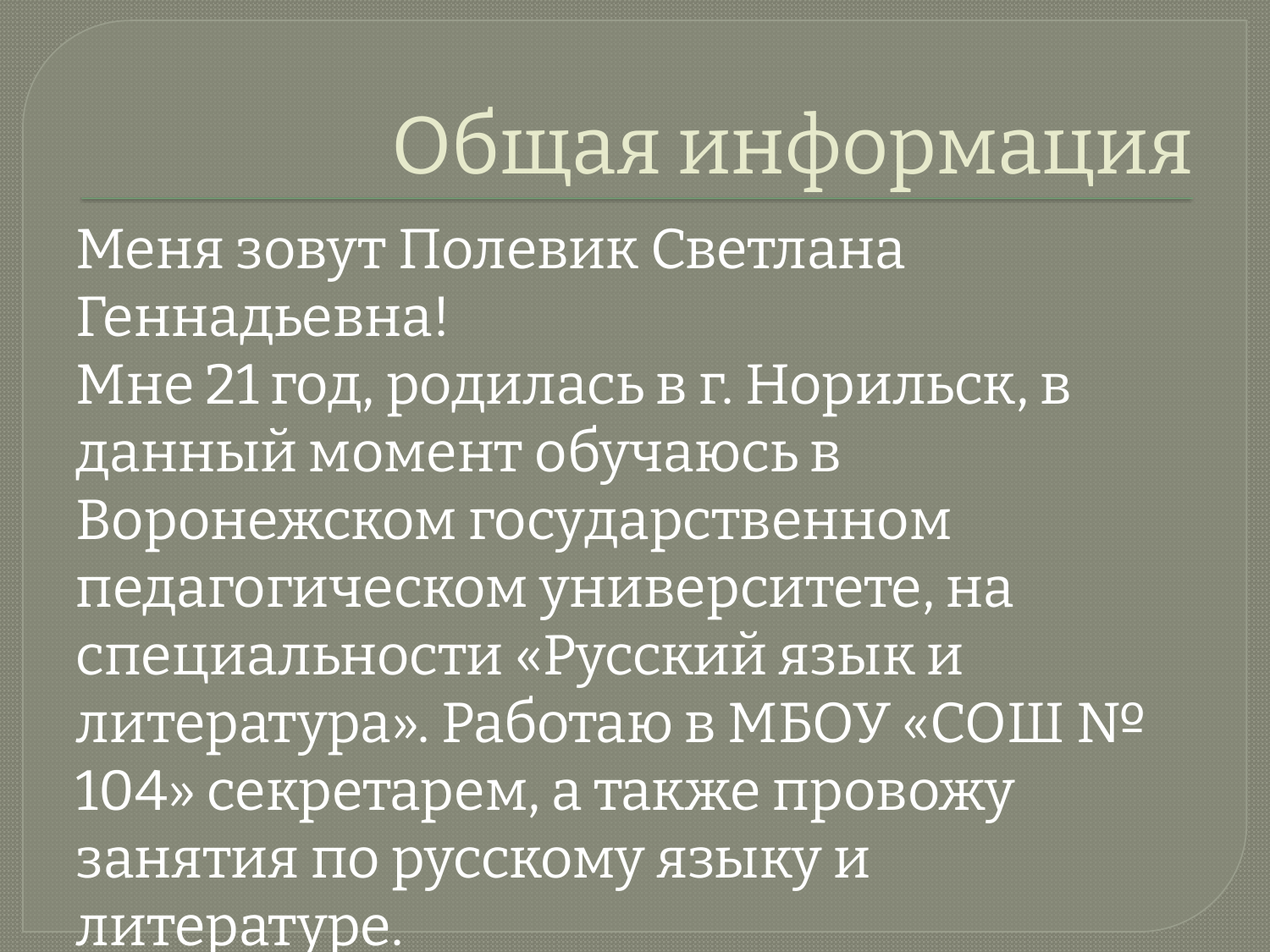

# Общая информация
Меня зовут Полевик Светлана Геннадьевна!
Мне 21 год, родилась в г. Норильск, в данный момент обучаюсь в Воронежском государственном педагогическом университете, на специальности «Русский язык и литература». Работаю в МБОУ «СОШ № 104» секретарем, а также провожу занятия по русскому языку и литературе.